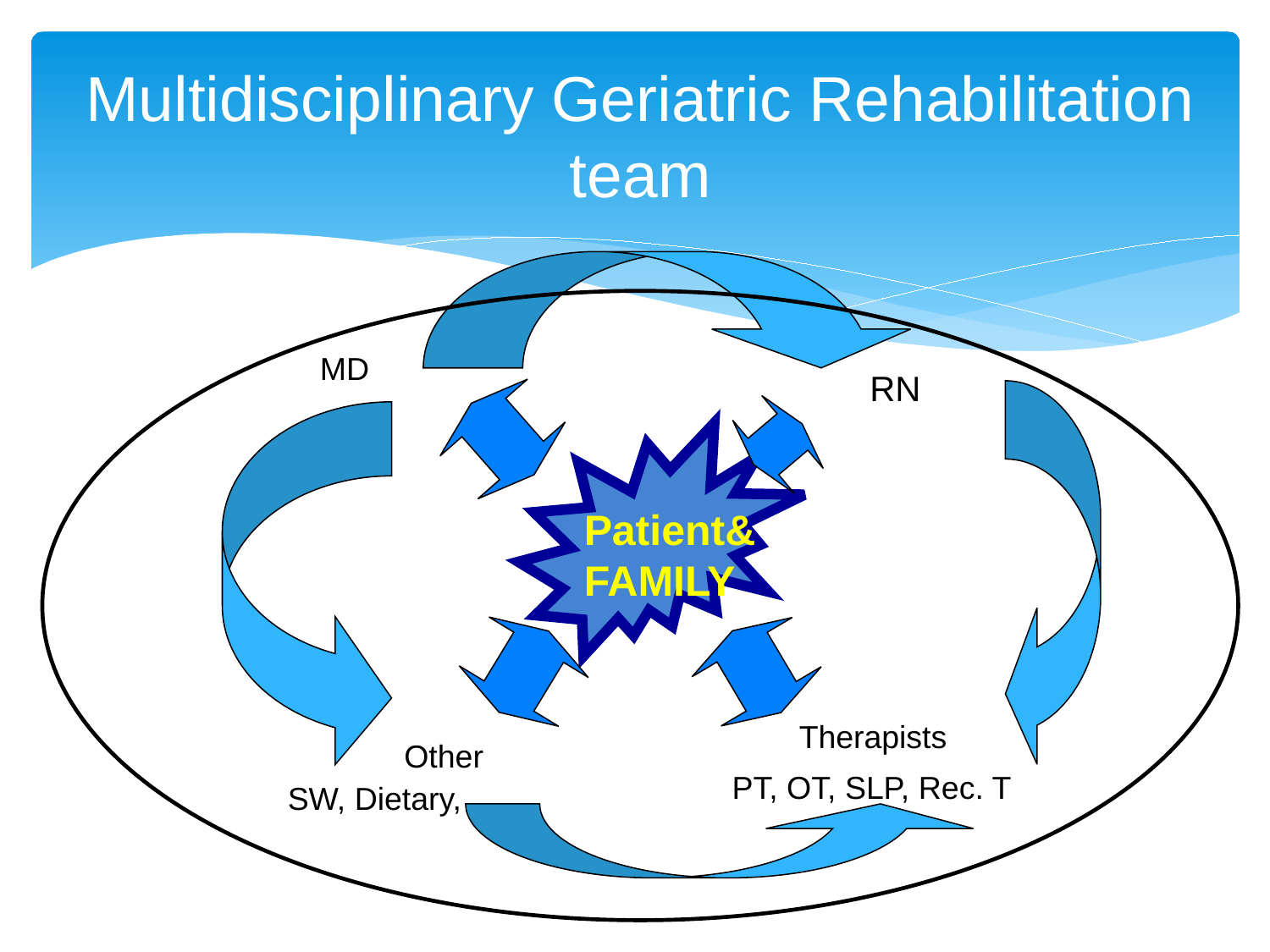

# Multidisciplinary Geriatric Rehabilitation team

MD
RN

Patient& FAMILY

Therapists
Other
PT, OT, SLP, Rec. T
SW, Dietary,